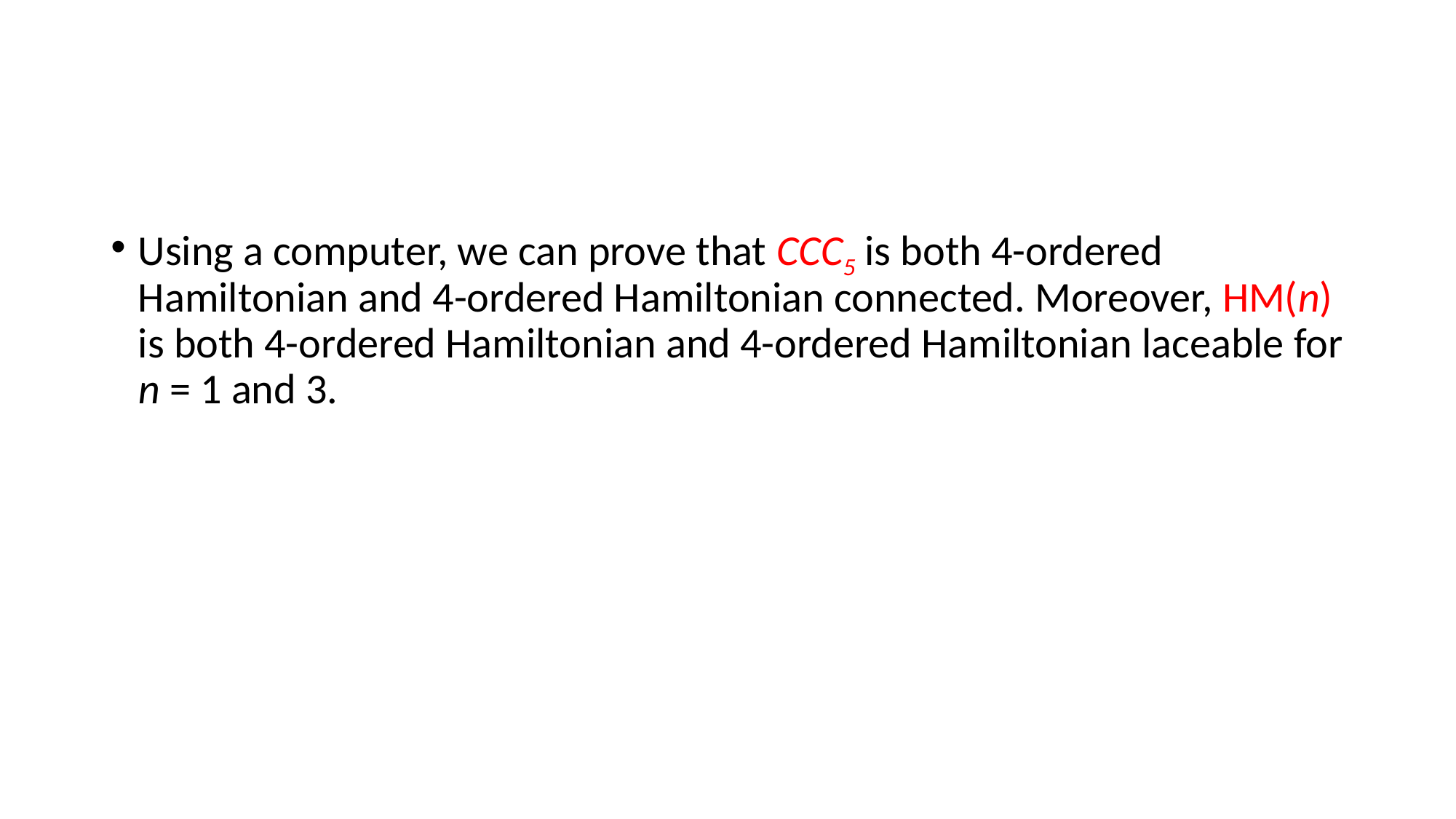

#
Using a computer, we can prove that CCC5 is both 4-ordered Hamiltonian and 4-ordered Hamiltonian connected. Moreover, HM(n) is both 4-ordered Hamiltonian and 4-ordered Hamiltonian laceable for n = 1 and 3.